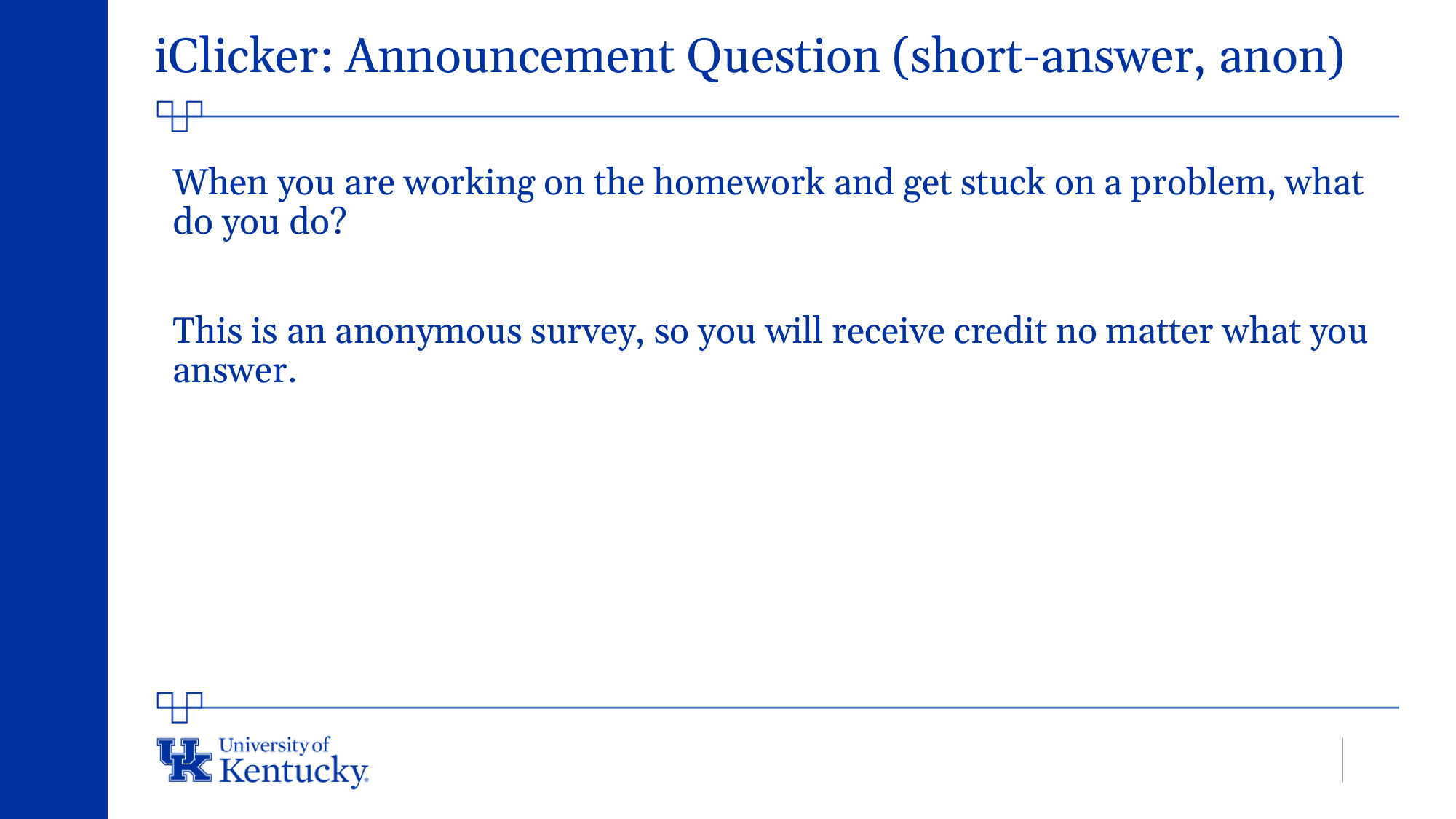

# iClicker: Announcement Question (short-answer, anon)
When you are working on the homework and get stuck on a problem, what do you do?

This is an anonymous survey, so you will receive credit no matter what you answer.